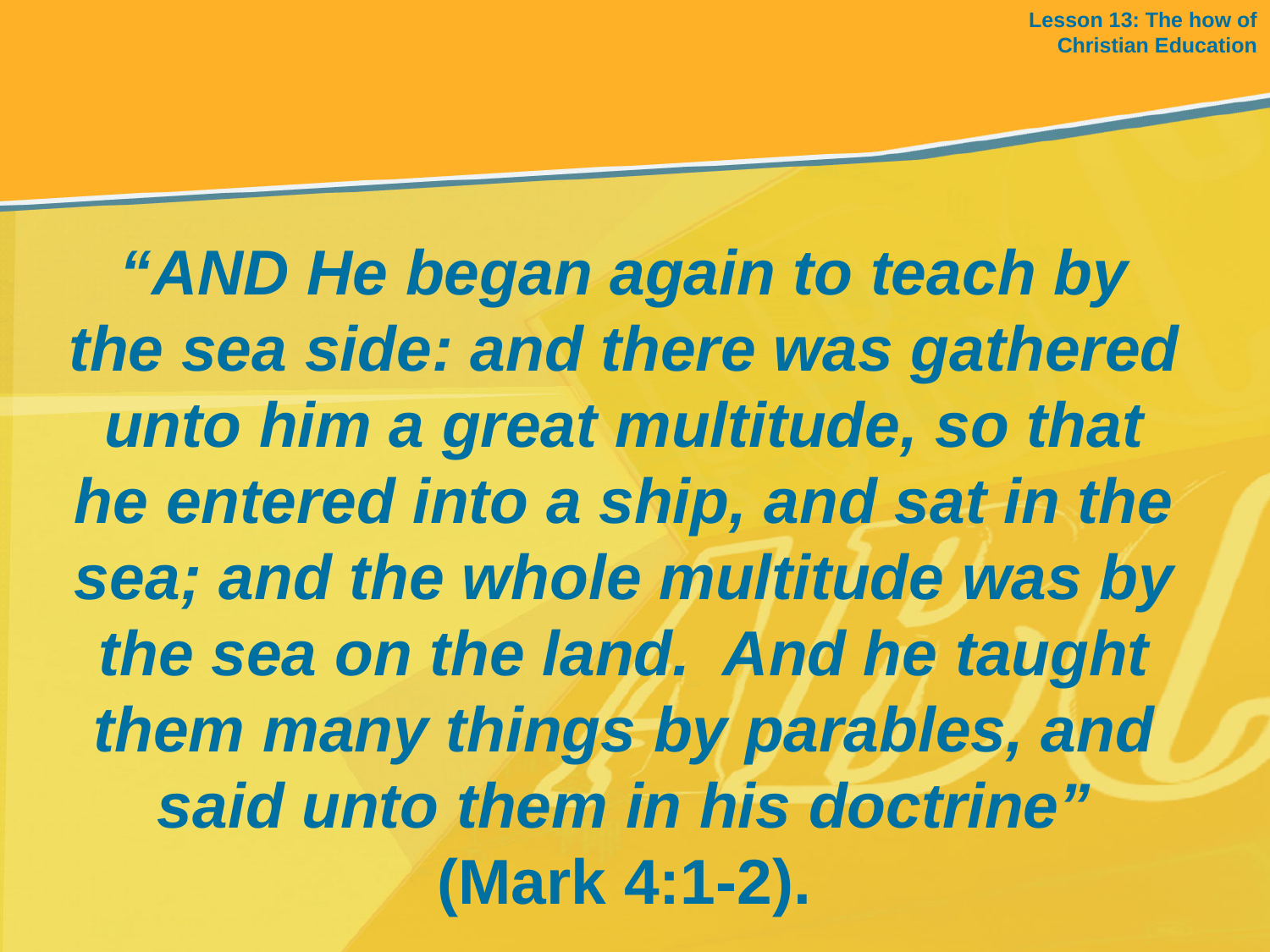

Lesson 13: The how of Christian Education
“AND He began again to teach by the sea side: and there was gathered unto him a great multitude, so that he entered into a ship, and sat in the sea; and the whole multitude was by the sea on the land.  And he taught them many things by parables, and said unto them in his doctrine”
(Mark 4:1-2).